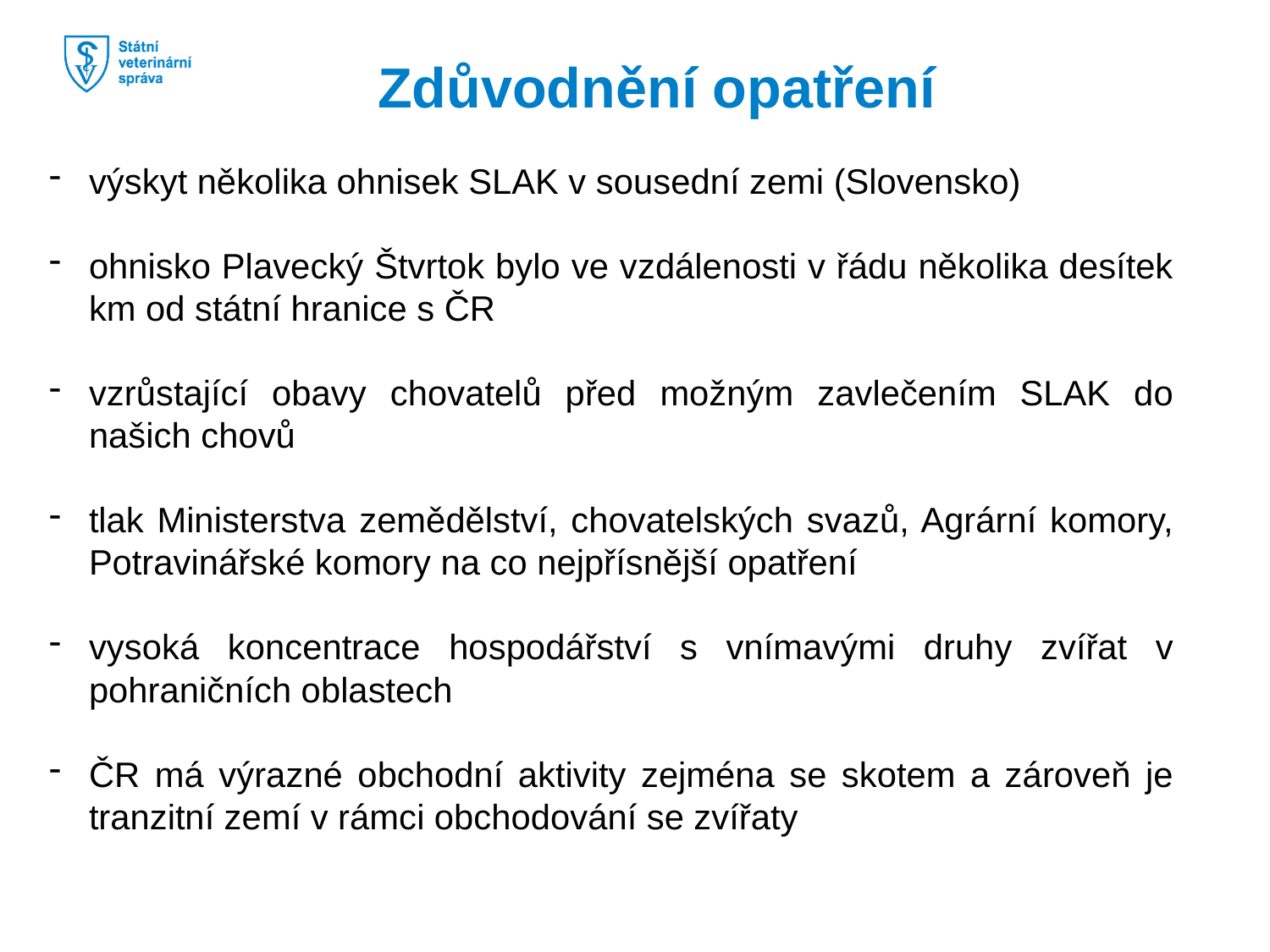

Zdůvodnění opatření
výskyt několika ohnisek SLAK v sousední zemi (Slovensko)

ohnisko Plavecký Štvrtok bylo ve vzdálenosti v řádu několika desítek km od státní hranice s ČR

vzrůstající obavy chovatelů před možným zavlečením SLAK do našich chovů

tlak Ministerstva zemědělství, chovatelských svazů, Agrární komory, Potravinářské komory na co nejpřísnější opatření

vysoká koncentrace hospodářství s vnímavými druhy zvířat v pohraničních oblastech

ČR má výrazné obchodní aktivity zejména se skotem a zároveň je tranzitní zemí v rámci obchodování se zvířaty